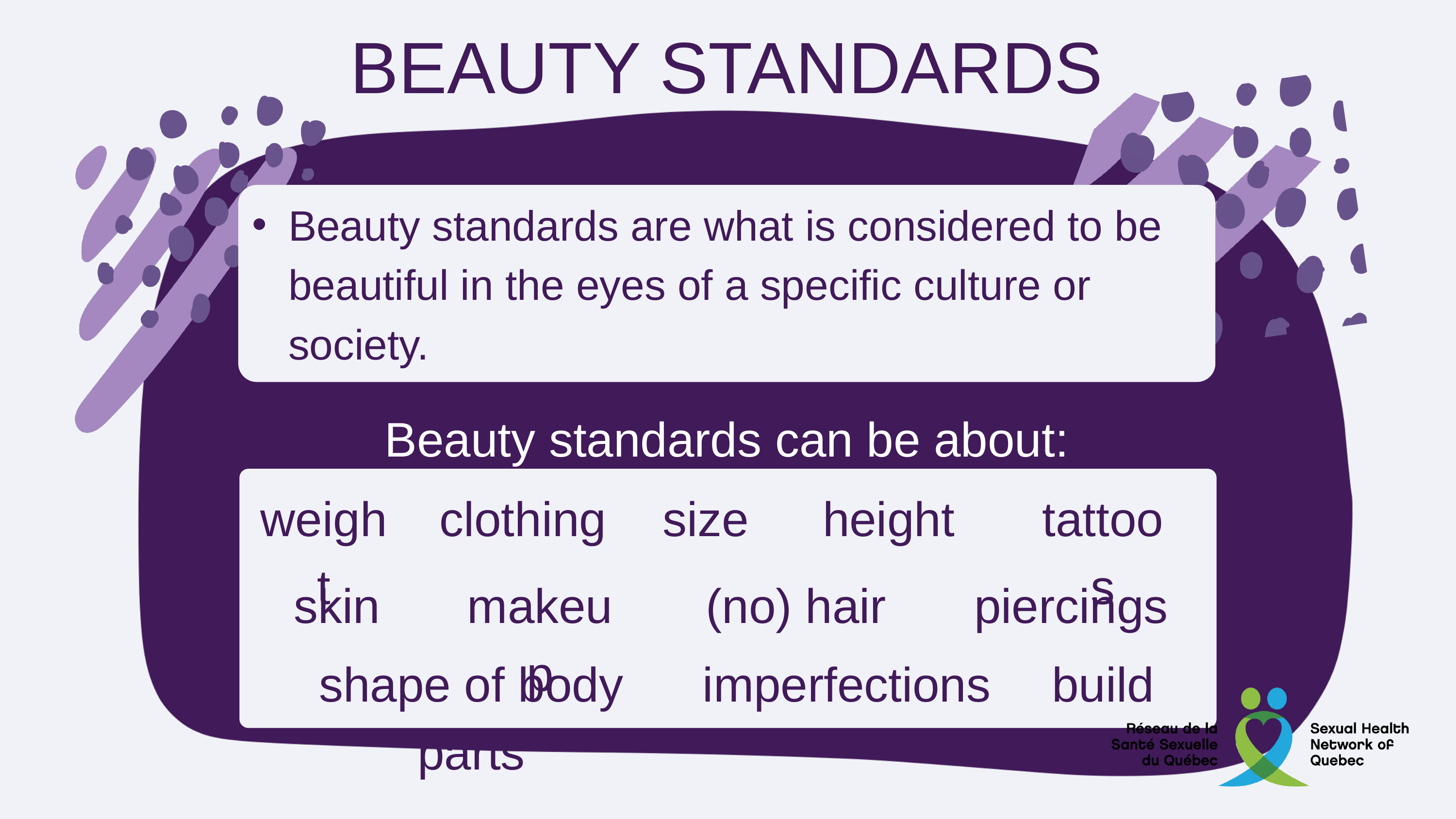

BEAUTY STANDARDS

Beauty standards are what is considered to be beautiful in the eyes of a specific culture or society.
Beauty standards change throughout time.
Beauty standards can be about:

weight
clothing
height
tattoos
size
skin
makeup
(no) hair
piercings
shape of body parts
imperfections
build